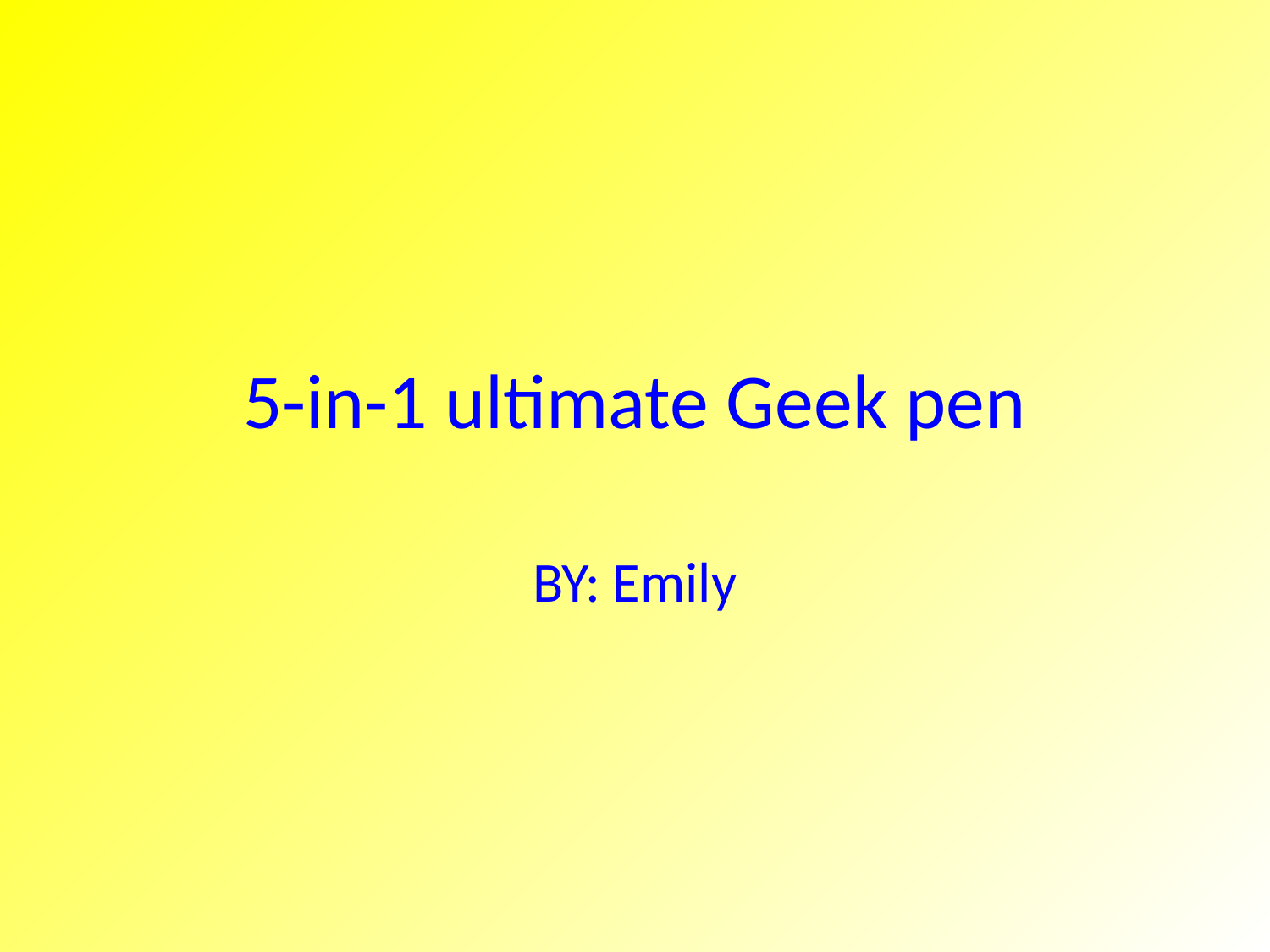

# 5-in-1 ultimate Geek pen
BY: Emily